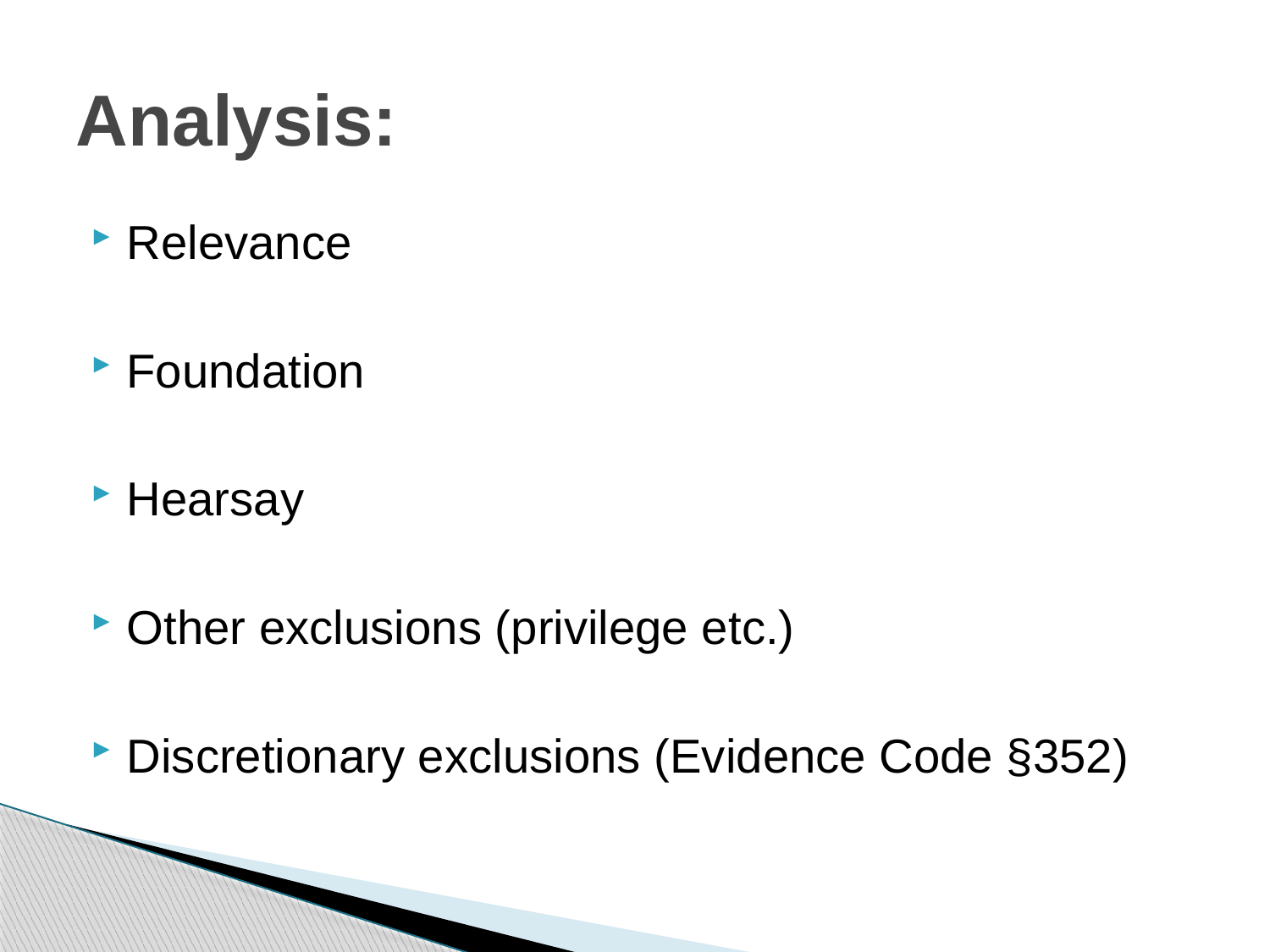

# Analysis:
Relevance

Foundation

Hearsay

Other exclusions (privilege etc.)

Discretionary exclusions (Evidence Code §352)